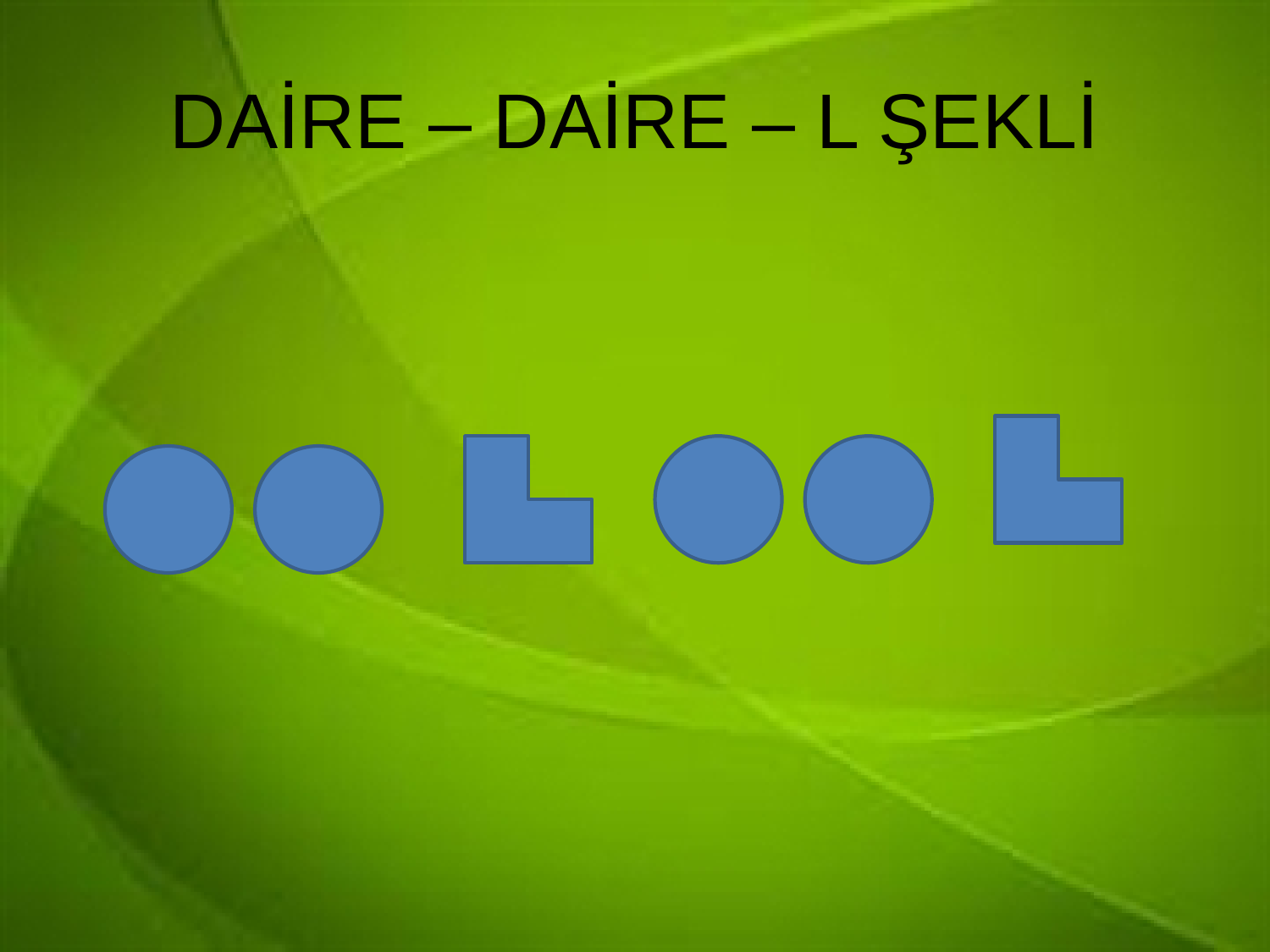

# DAİRE – DAİRE – L ŞEKLİ